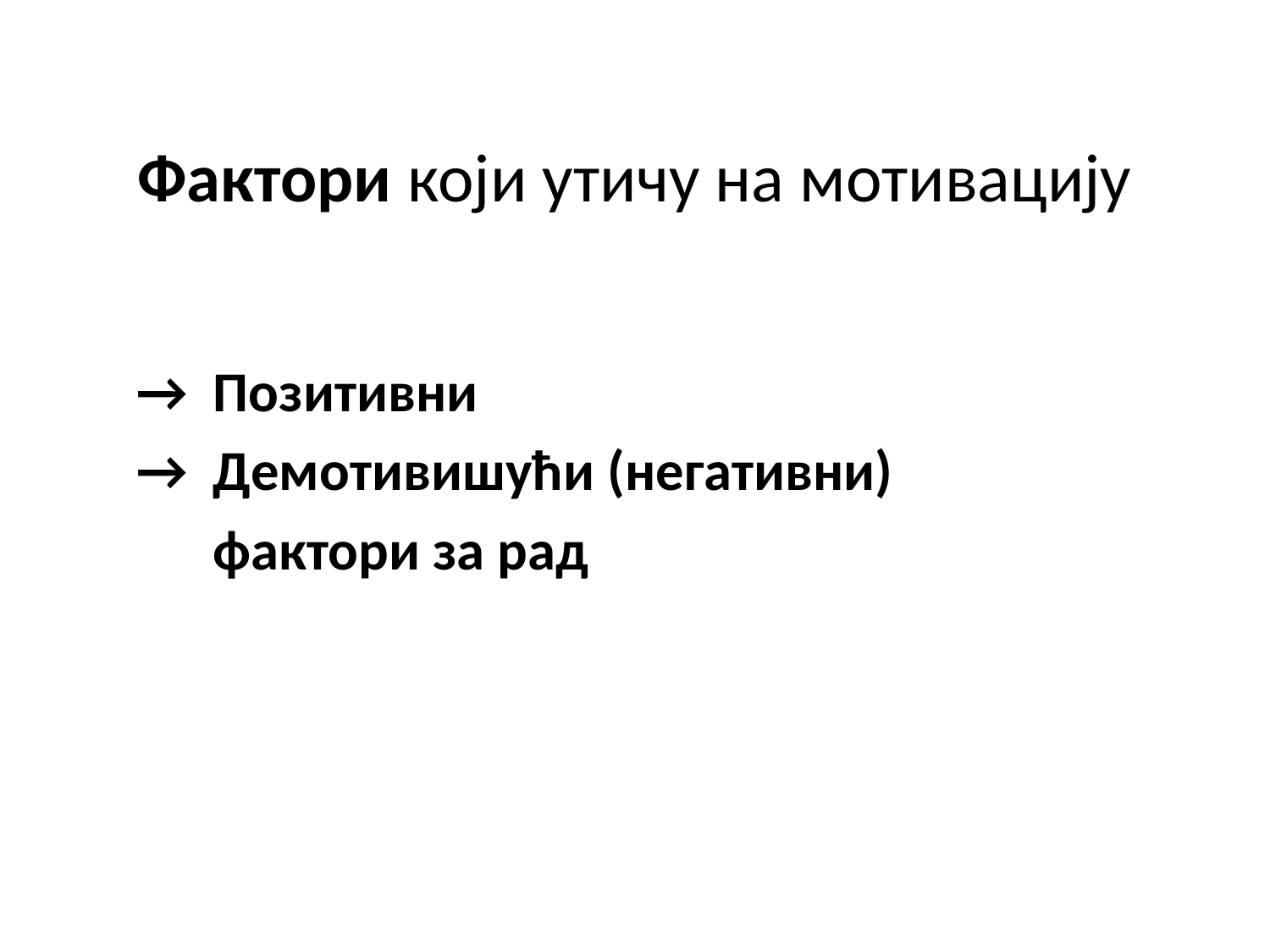

# Фактори који утичу на мотивацију
	 →  Позитивни
	 →  Демотивишући (негативни)
	       фактори за рад